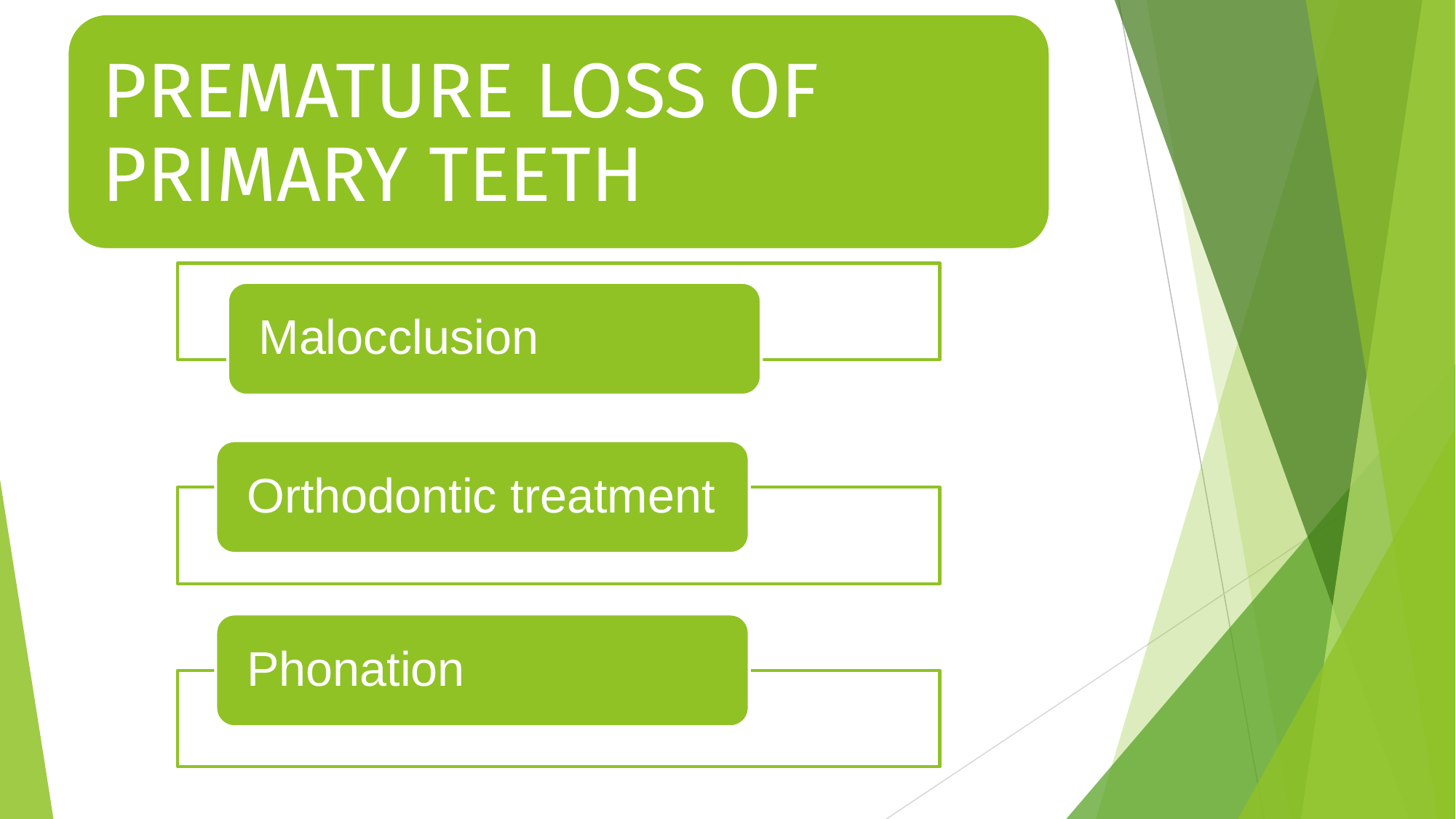

PREMATURE LOSS OF PRIMARY TEETH

Malocclusion
Orthodontic treatment
Phonation